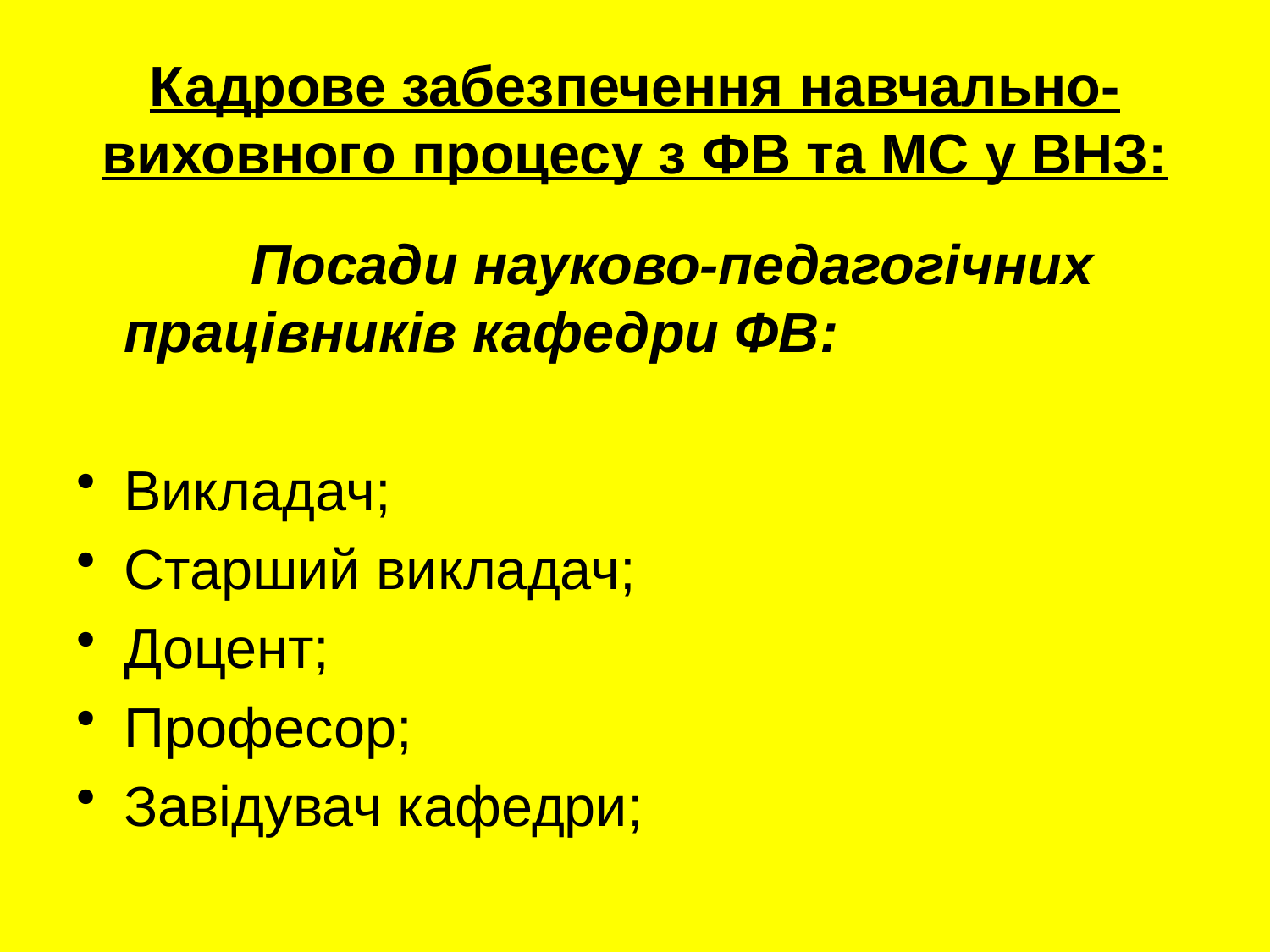

# Кадрове забезпечення навчально-виховного процесу з ФВ та МС у ВНЗ:
		Посади науково-педагогічних працівників кафедри ФВ:

Викладач;
Старший викладач;
Доцент;
Професор;
Завідувач кафедри;